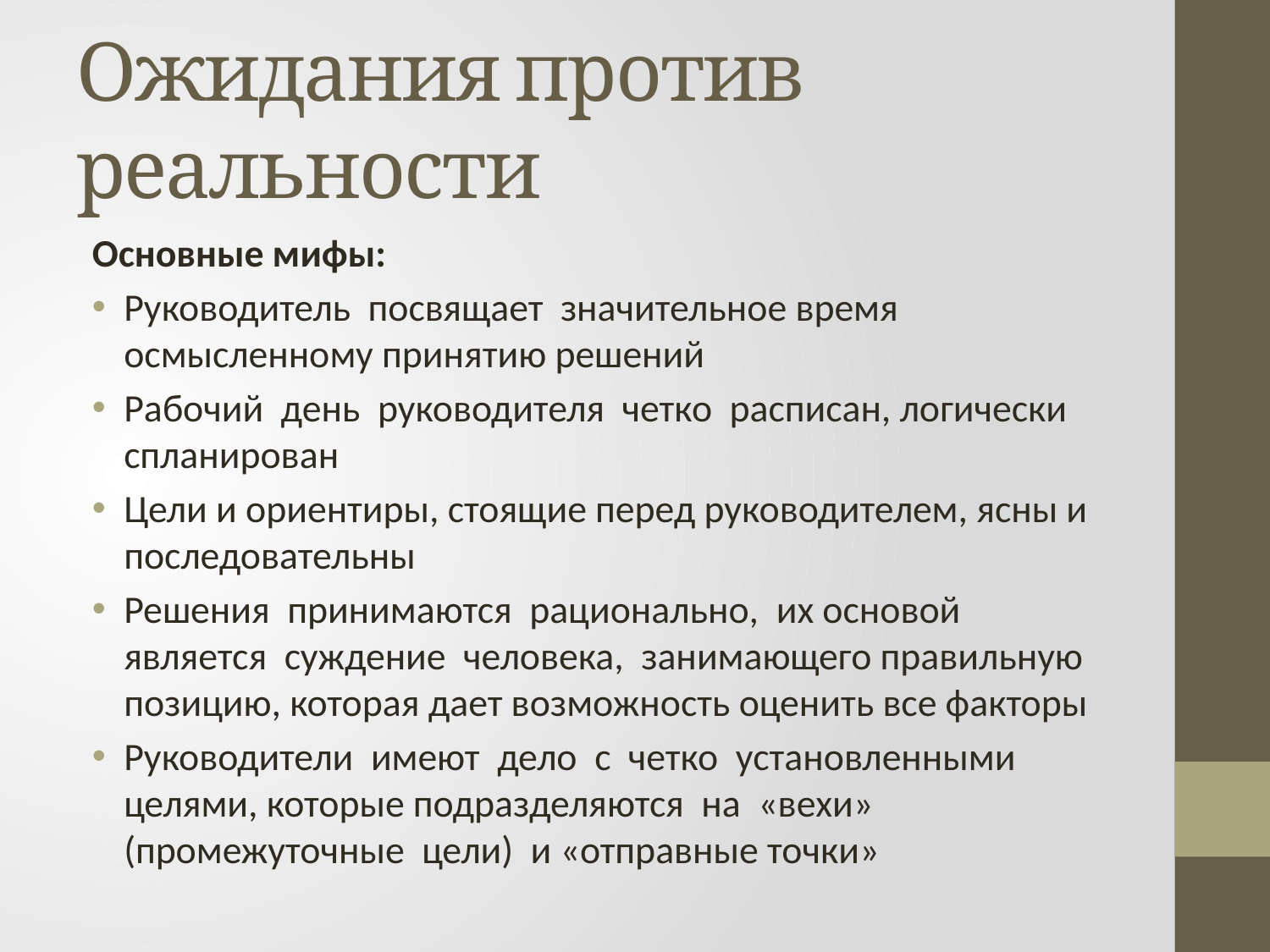

# Ожидания против реальности
Основные мифы:
Руководитель  посвящает  значительное время осмысленному принятию решений
Рабочий  день  руководителя  четко  расписан, логически спланирован
Цели и ориентиры, стоящие перед руководителем, ясны и последовательны
Решения  принимаются  рационально,  их основой  является  суждение  человека,  занимающего правильную позицию, которая дает возможность оценить все факторы
Руководители  имеют  дело  с  четко  установленными целями, которые подразделяются  на  «вехи»  (промежуточные  цели)  и «отправные точки»